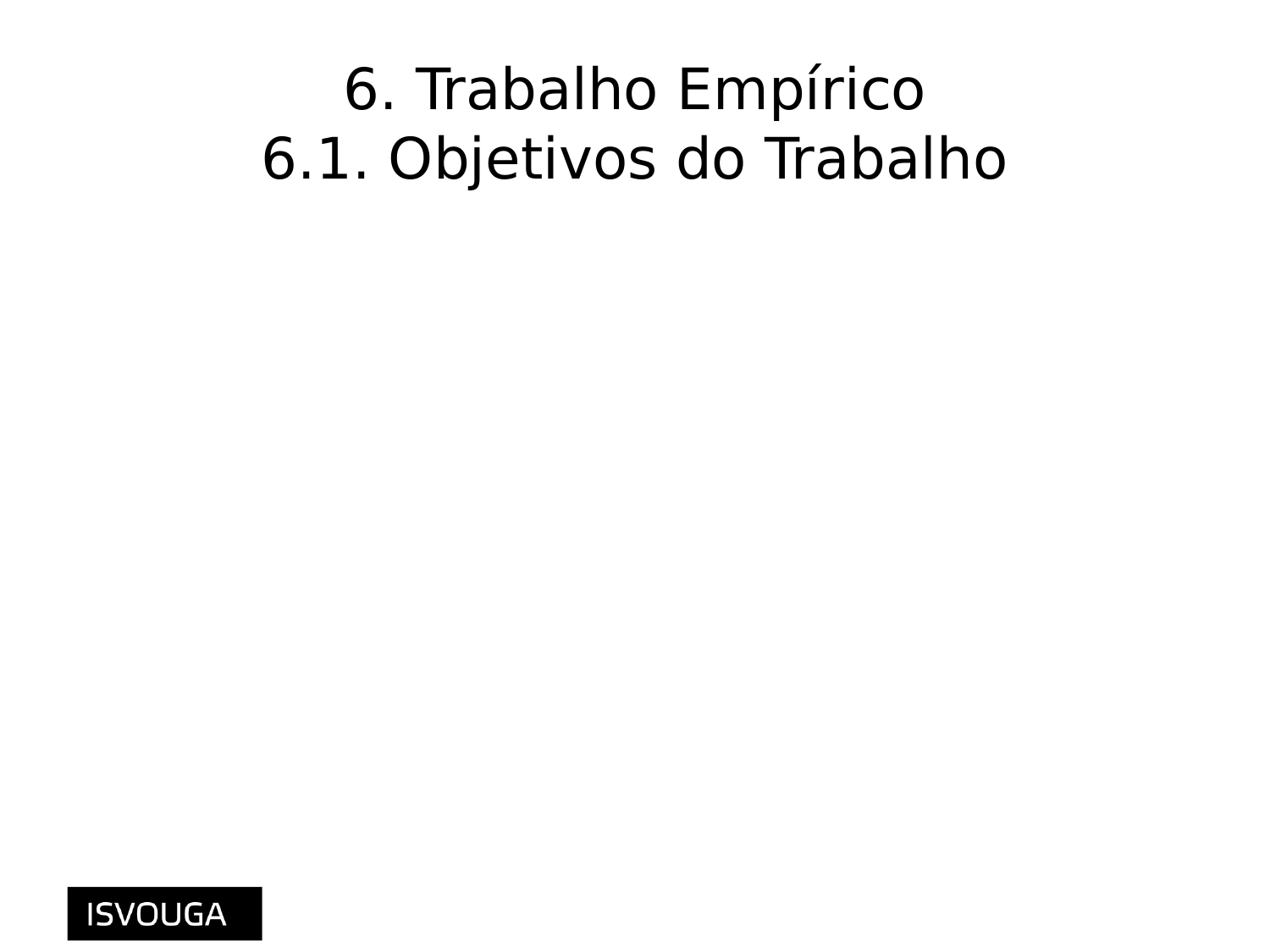

# 6. Trabalho Empírico 6.1. Objetivos do Trabalho